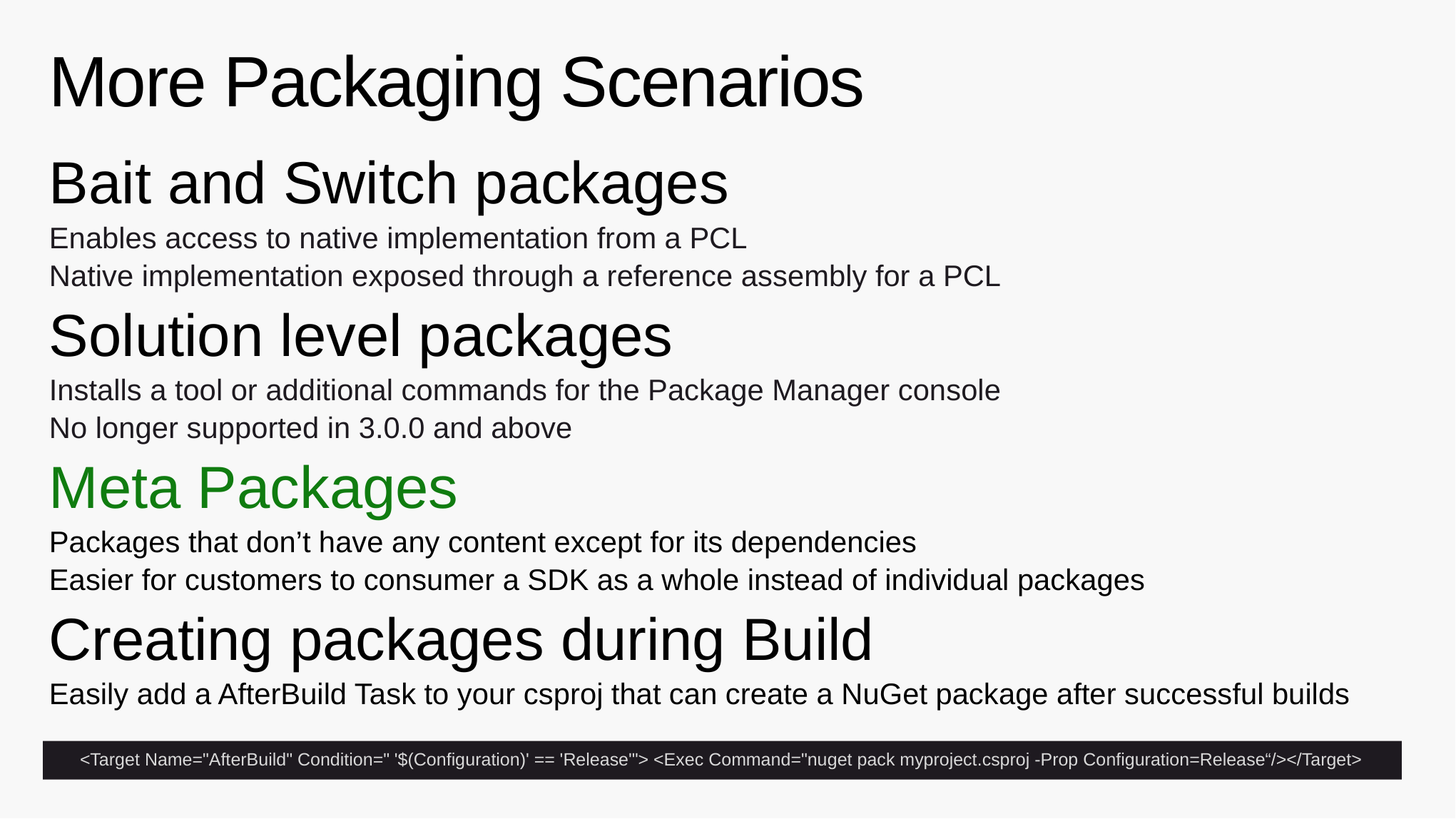

# More Packaging Scenarios
Bait and Switch packages
Enables access to native implementation from a PCL
Native implementation exposed through a reference assembly for a PCL
Solution level packages
Installs a tool or additional commands for the Package Manager console
No longer supported in 3.0.0 and above
Meta Packages
Packages that don’t have any content except for its dependencies
Easier for customers to consumer a SDK as a whole instead of individual packages
Creating packages during Build
Easily add a AfterBuild Task to your csproj that can create a NuGet package after successful builds

<Target Name="AfterBuild" Condition=" '$(Configuration)' == 'Release'"> <Exec Command="nuget pack myproject.csproj -Prop Configuration=Release“/></Target>